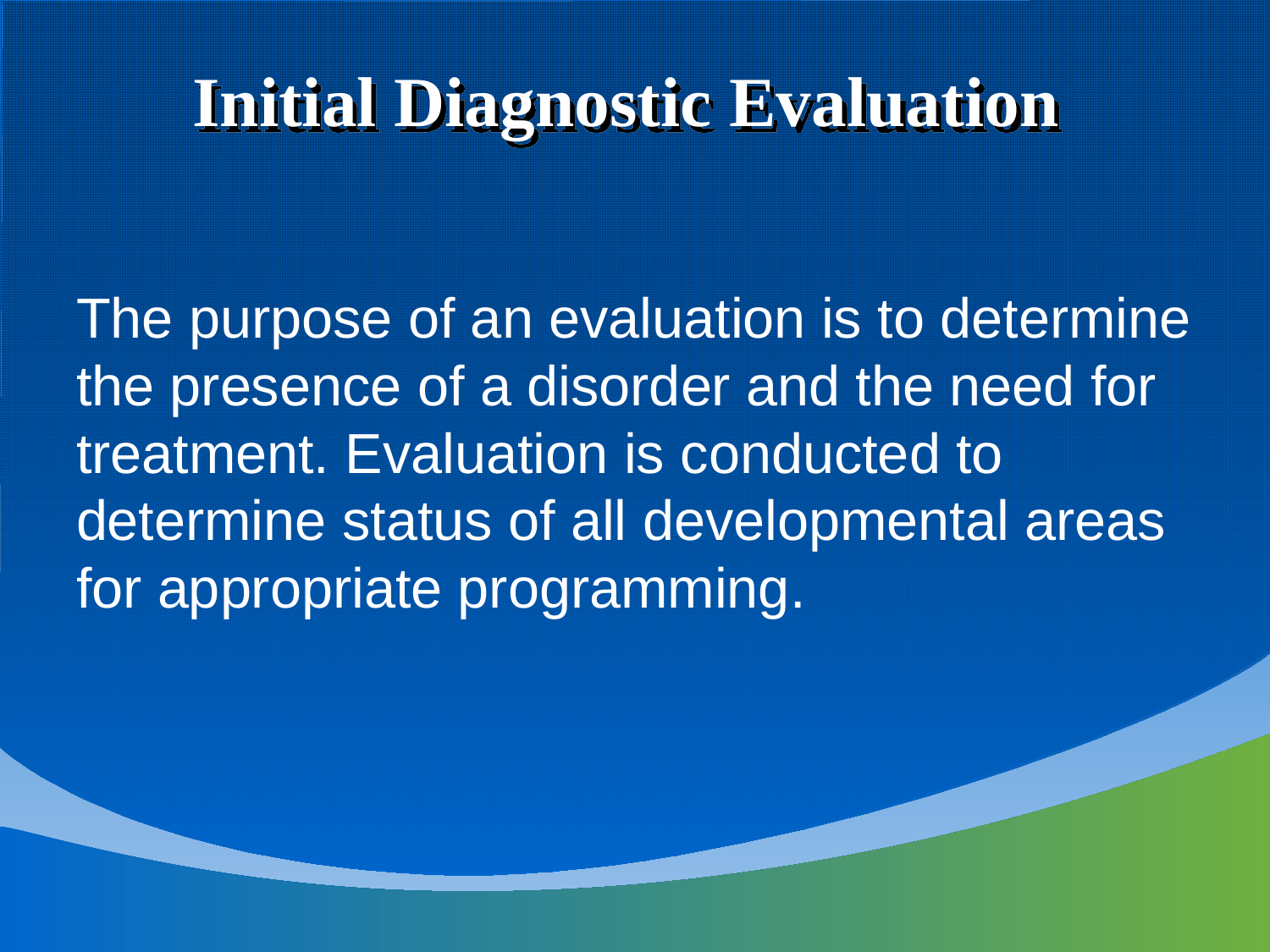

# Initial Diagnostic Evaluation
The purpose of an evaluation is to determine the presence of a disorder and the need for treatment. Evaluation is conducted to determine status of all developmental areas for appropriate programming.